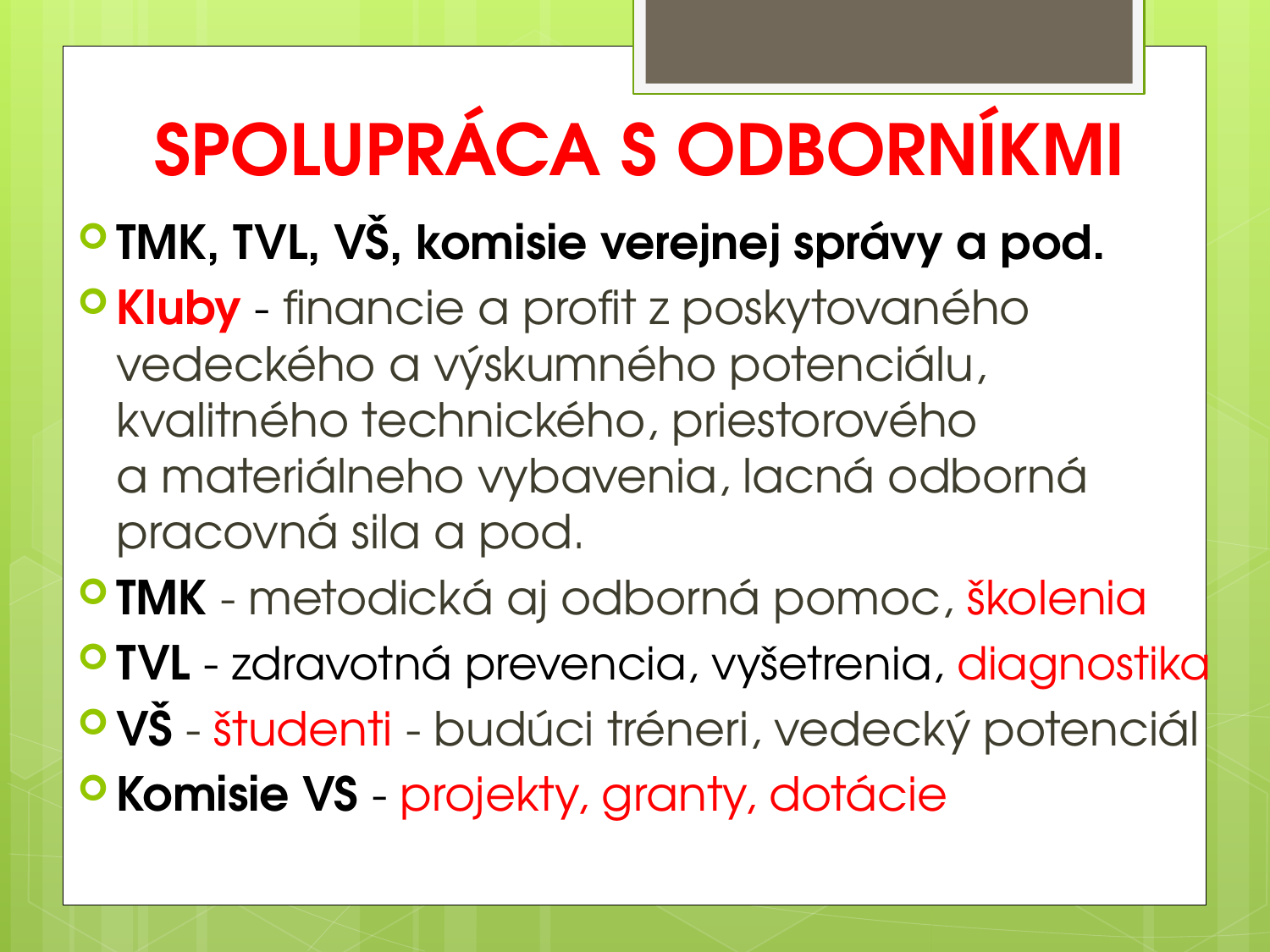

# SPOLUPRÁCA S ODBORNÍKMI
TMK, TVL, VŠ, komisie verejnej správy a pod.
Kluby - financie a profit z poskytovaného vedeckého a výskumného potenciálu, kvalitného technického, priestorového a materiálneho vybavenia, lacná odborná pracovná sila a pod.
TMK - metodická aj odborná pomoc, školenia
TVL - zdravotná prevencia, vyšetrenia, diagnostika
VŠ - študenti - budúci tréneri, vedecký potenciál
Komisie VS - projekty, granty, dotácie